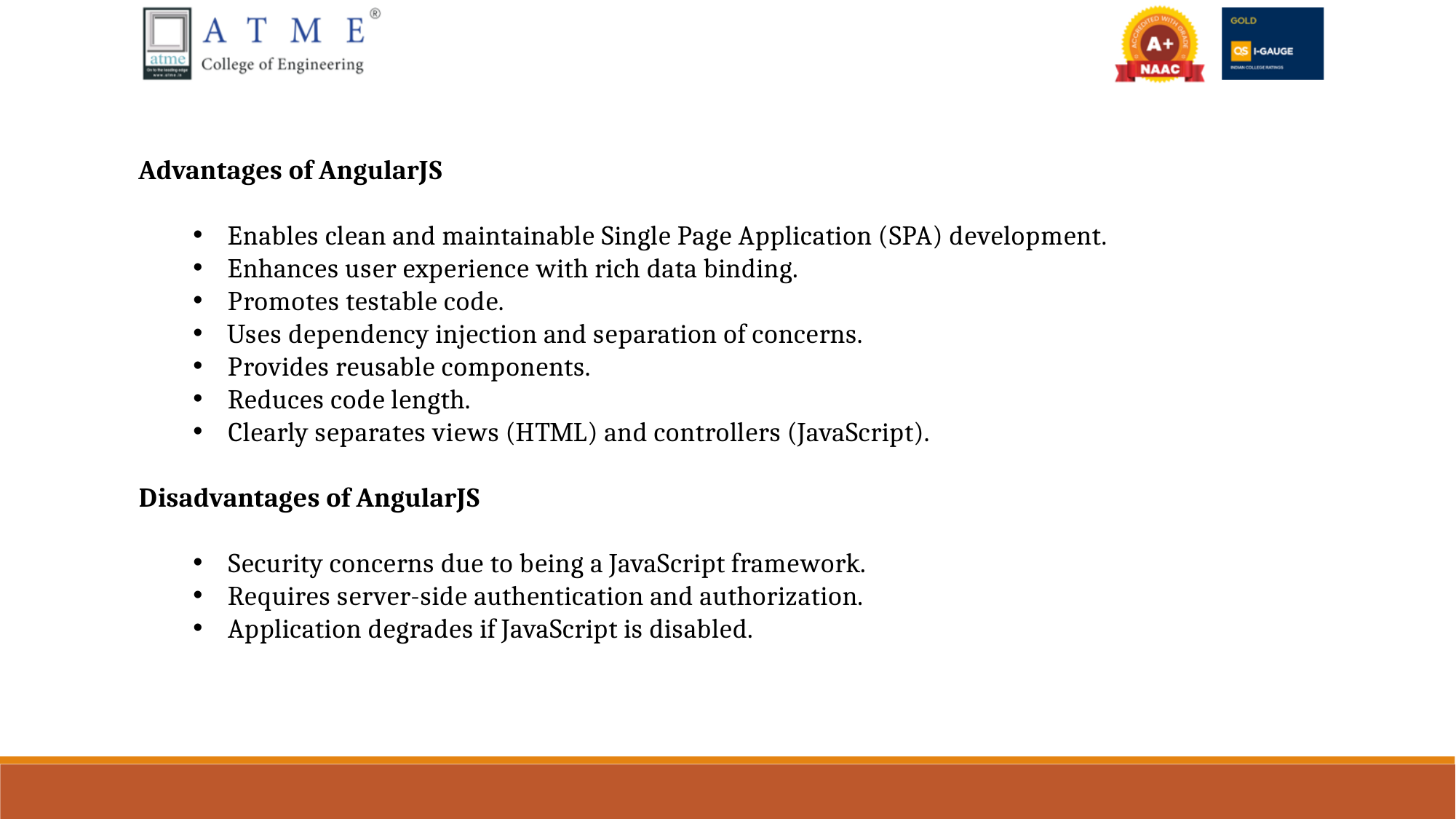

Advantages of AngularJS

Enables clean and maintainable Single Page Application (SPA) development.
Enhances user experience with rich data binding.
Promotes testable code.
Uses dependency injection and separation of concerns.
Provides reusable components.
Reduces code length.
Clearly separates views (HTML) and controllers (JavaScript).

Disadvantages of AngularJS

Security concerns due to being a JavaScript framework.
Requires server-side authentication and authorization.
Application degrades if JavaScript is disabled.